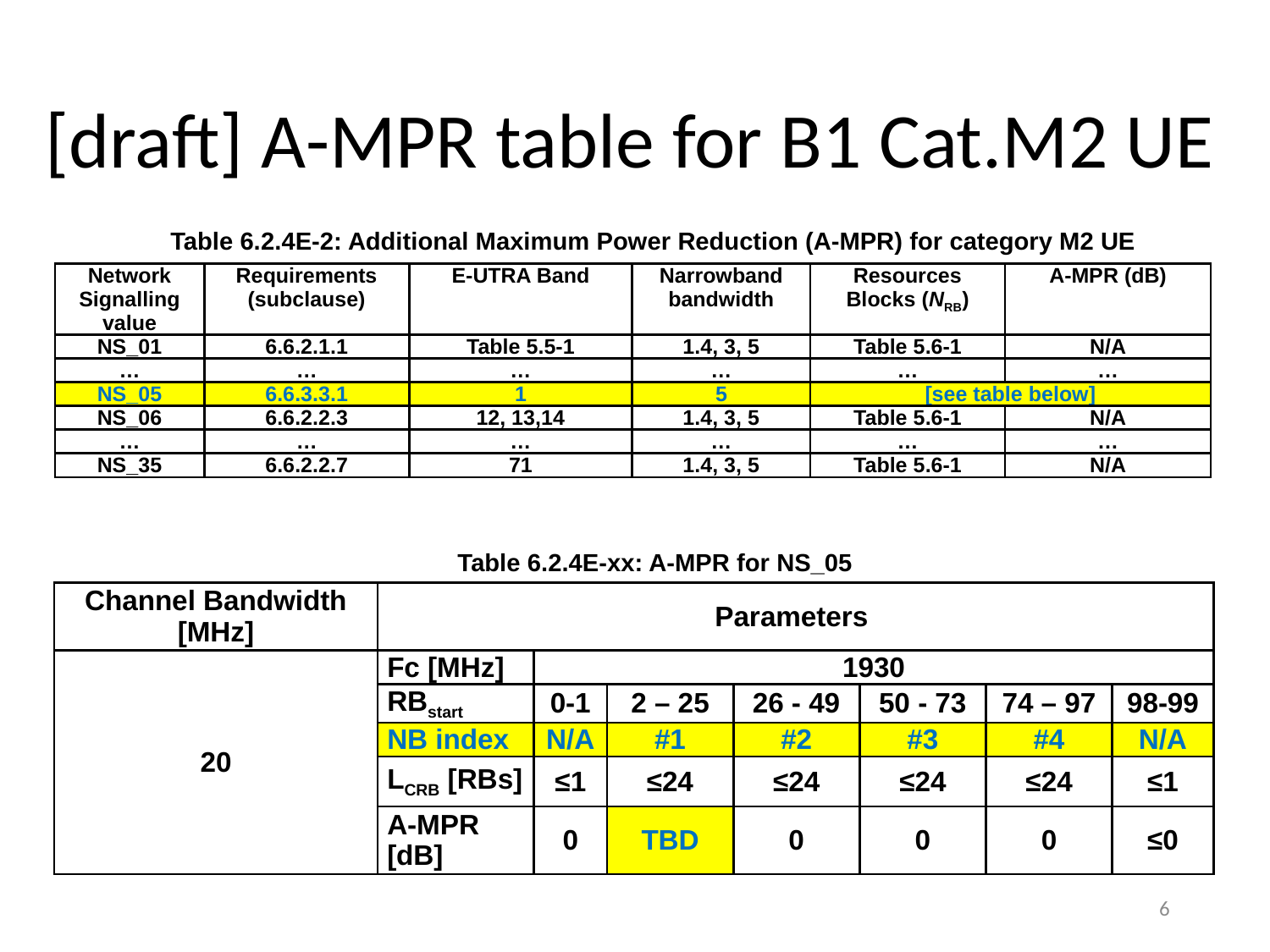

# [draft] A-MPR table for B1 Cat.M2 UE
Table 6.2.4E-2: Additional Maximum Power Reduction (A-MPR) for category M2 UE
| Network Signalling value | Requirements (subclause) | E-UTRA Band | Narrowband bandwidth | Resources Blocks (NRB) | A-MPR (dB) |
| --- | --- | --- | --- | --- | --- |
| NS\_01 | 6.6.2.1.1 | Table 5.5-1 | 1.4, 3, 5 | Table 5.6-1 | N/A |
| … | … | … | … | … | … |
| NS\_05 | 6.6.3.3.1 | 1 | 5 | [see table below] |  |
| NS\_06 | 6.6.2.2.3 | 12, 13,14 | 1.4, 3, 5 | Table 5.6-1 | N/A |
| … | … | … | … | … | … |
| NS\_35 | 6.6.2.2.7 | 71 | 1.4, 3, 5 | Table 5.6-1 | N/A |
Table 6.2.4E-xx: A-MPR for NS_05
| Channel Bandwidth [MHz] | Parameters |  |  |  |  |  |  |
| --- | --- | --- | --- | --- | --- | --- | --- |
| 20 | Fc [MHz] | 1930 |  |  |  |  |  |
|  | RBstart | 0-1 | 2 – 25 | 26 - 49 | 50 - 73 | 74 – 97 | 98-99 |
|  | NB index | N/A | #1 | #2 | #3 | #4 | N/A |
|  | LCRB [RBs] | ≤1 | ≤24 | ≤24 | ≤24 | ≤24 | ≤1 |
|  | A-MPR [dB] | 0 | TBD | 0 | 0 | 0 | ≤0 |
6